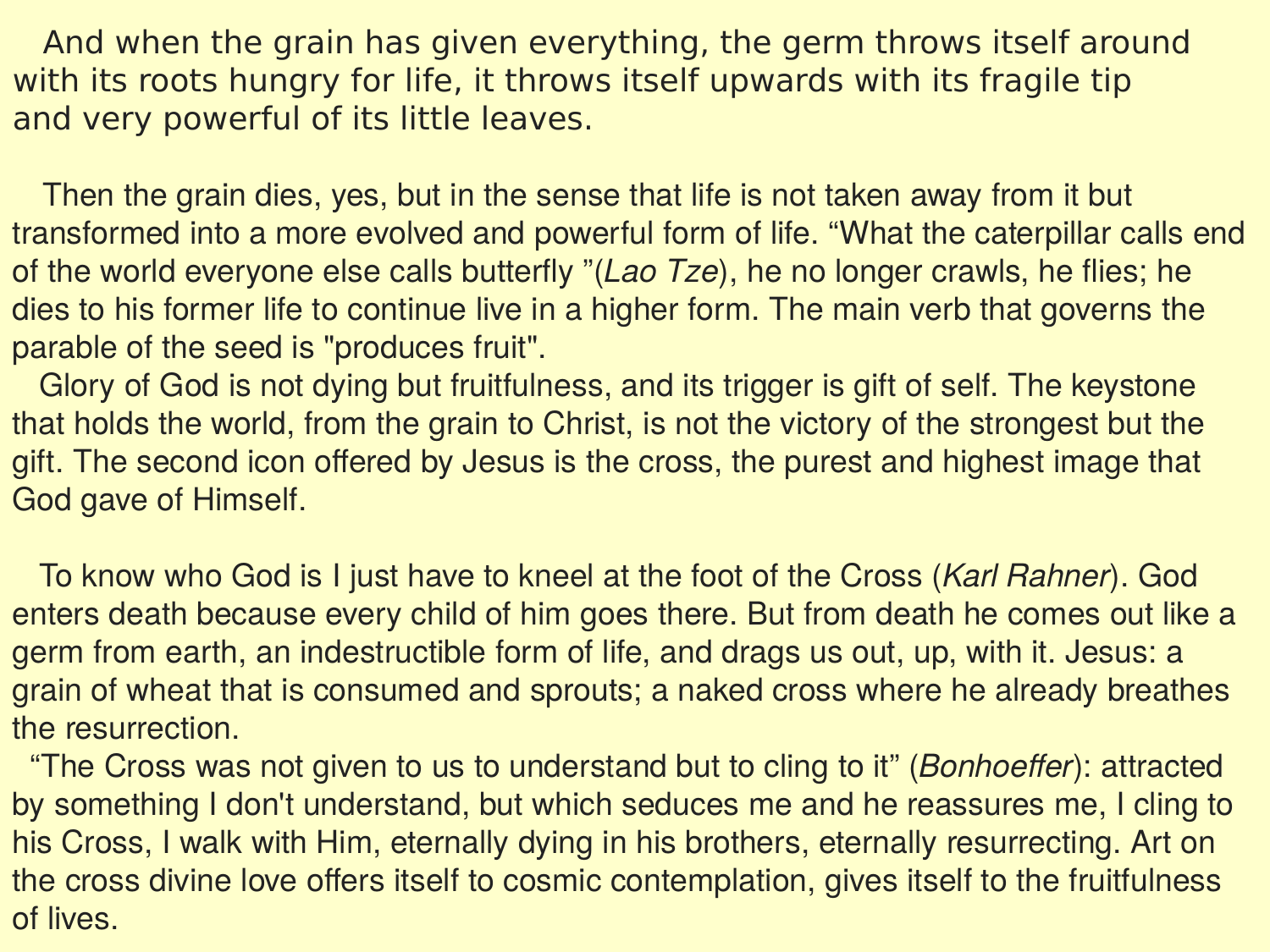

And when the grain has given everything, the germ throws itself around with its roots hungry for life, it throws itself upwards with its fragile tip and very powerful of its little leaves.

   Then the grain dies, yes, but in the sense that life is not taken away from it but transformed into a more evolved and powerful form of life. “What the caterpillar calls end of the world everyone else calls butterfly ”(Lao Tze), he no longer crawls, he flies; he dies to his former life to continue live in a higher form. The main verb that governs the parable of the seed is "produces fruit".
   Glory of God is not dying but fruitfulness, and its trigger is gift of self. The keystone that holds the world, from the grain to Christ, is not the victory of the strongest but the gift. The second icon offered by Jesus is the cross, the purest and highest image that God gave of Himself.

   To know who God is I just have to kneel at the foot of the Cross (Karl Rahner). God enters death because every child of him goes there. But from death he comes out like a germ from earth, an indestructible form of life, and drags us out, up, with it. Jesus: a grain of wheat that is consumed and sprouts; a naked cross where he already breathes the resurrection.
  “The Cross was not given to us to understand but to cling to it” (Bonhoeffer): attracted by something I don't understand, but which seduces me and he reassures me, I cling to his Cross, I walk with Him, eternally dying in his brothers, eternally resurrecting. Art on the cross divine love offers itself to cosmic contemplation, gives itself to the fruitfulness of lives.